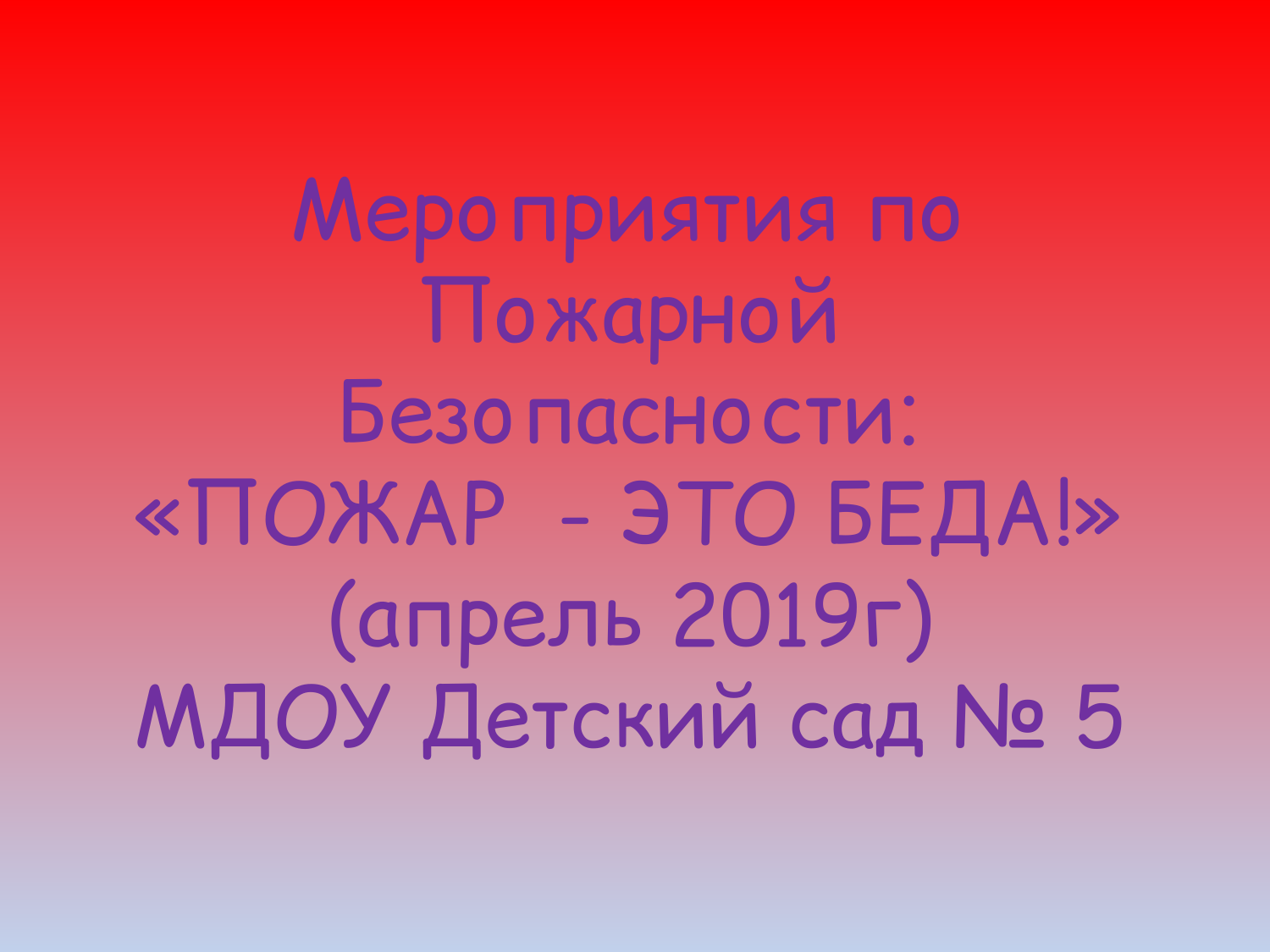

Мероприятия по Пожарной Безопасности:
«ПОЖАР  - ЭТО БЕДА!»
(апрель 2019г)
МДОУ Детский сад № 5